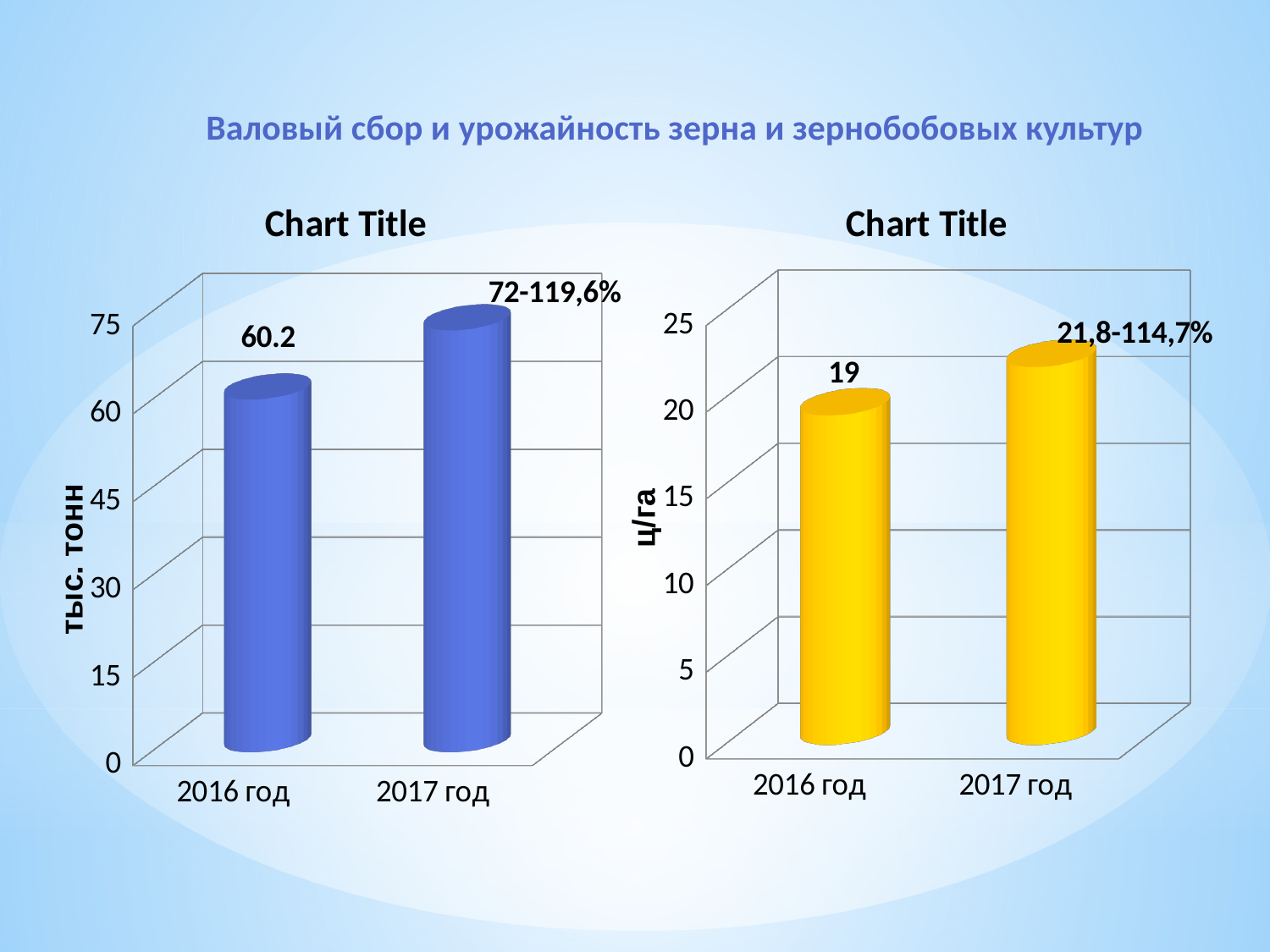

# Валовый сбор и урожайность зерна и зернобобовых культур

[unsupported chart]

[unsupported chart]

ц/га
тыс. тонн